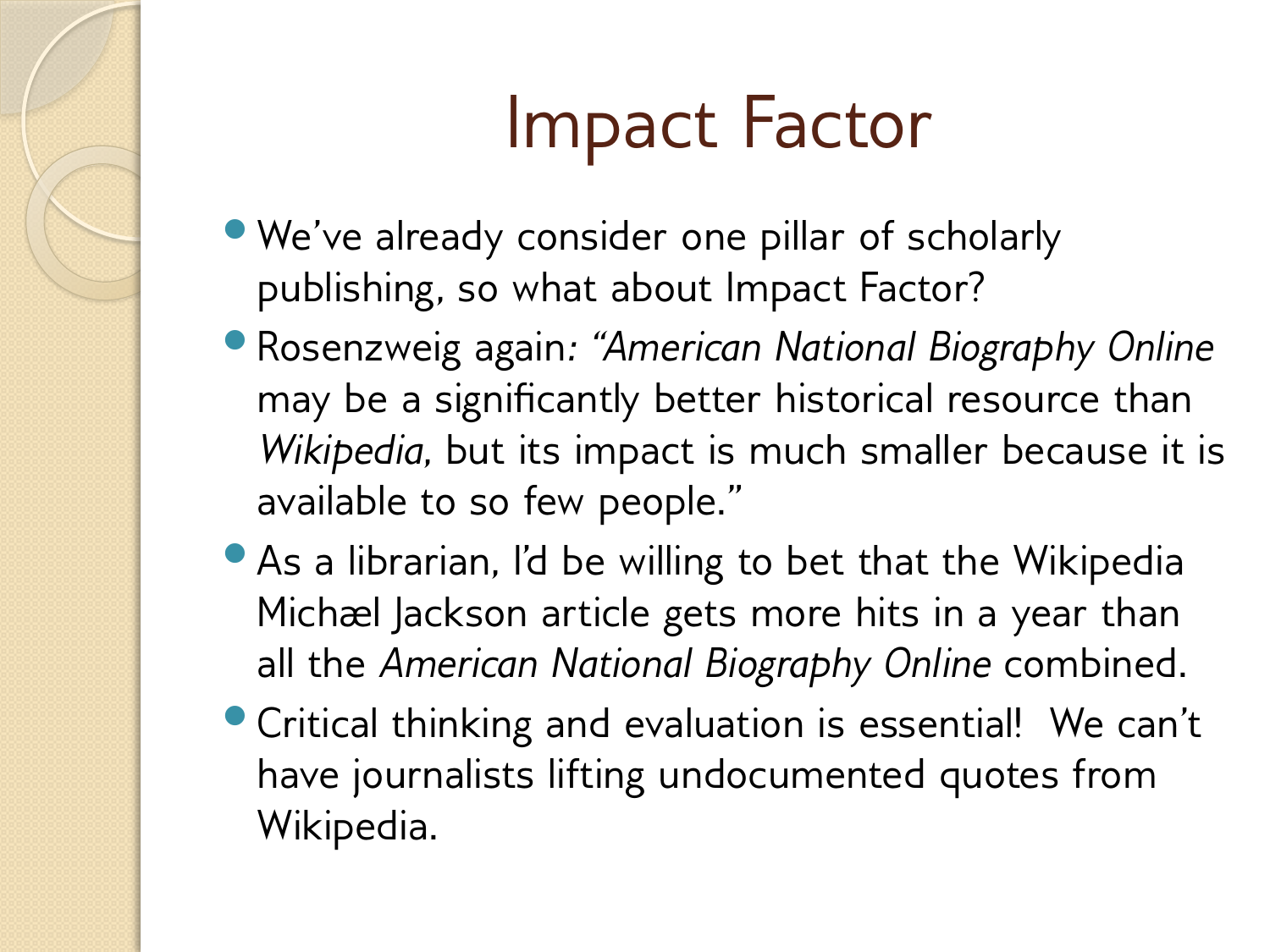

# Impact Factor
We’ve already consider one pillar of scholarly publishing, so what about Impact Factor?
Rosenzweig again: “American National Biography Online may be a significantly better historical resource than Wikipedia, but its impact is much smaller because it is available to so few people.”
As a librarian, I’d be willing to bet that the Wikipedia Michael Jackson article gets more hits in a year than all the American National Biography Online combined.
Critical thinking and evaluation is essential!  We can’t have journalists lifting undocumented quotes from Wikipedia.